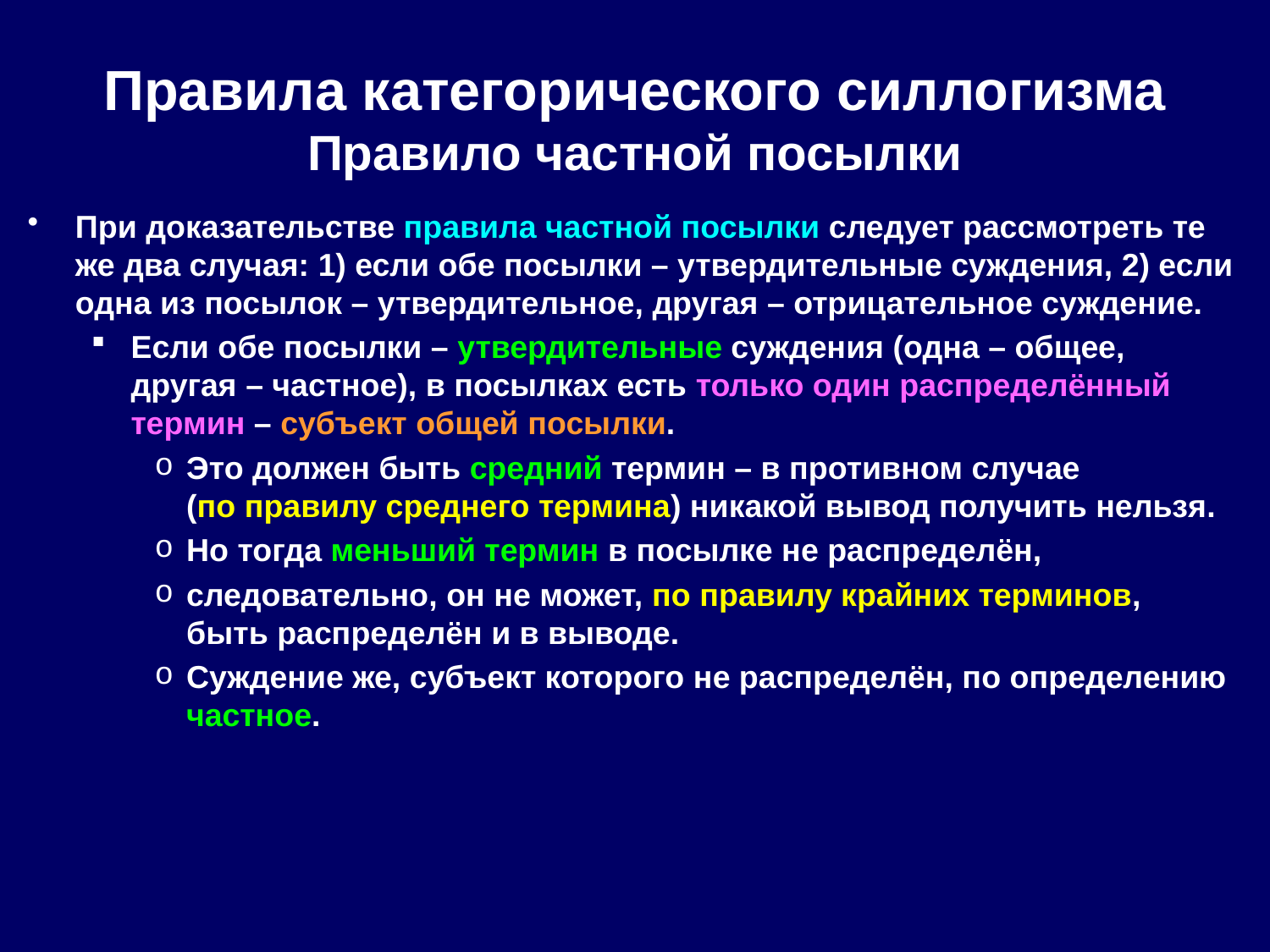

# Правила категорического силлогизма Правило частной посылки
При доказательстве правила частной посылки следует рассмотреть те же два случая: 1) если обе посылки – утвердительные суждения, 2) если одна из посылок – утвердительное, другая – отрицательное суждение.
Если обе посылки – утвердительные суждения (одна – общее,
другая – частное), в посылках есть только один распределённый термин – субъект общей посылки.
Это должен быть средний термин – в противном случае
(по правилу среднего термина) никакой вывод получить нельзя.
Но тогда меньший термин в посылке не распределён,
следовательно, он не может, по правилу крайних терминов,
быть распределён и в выводе.
Суждение же, субъект которого не распределён, по определению частное.